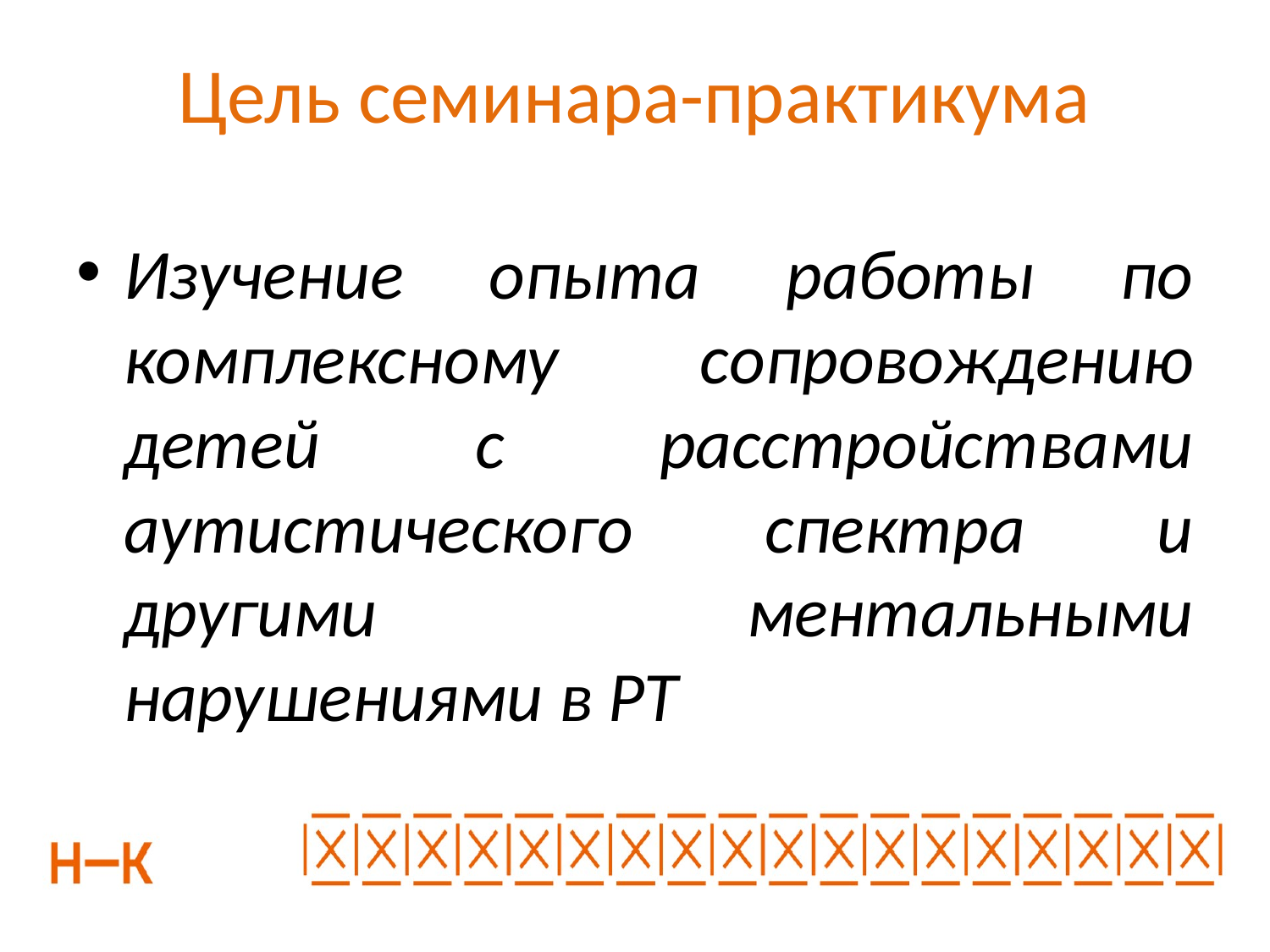

12.12.2023  День первый

# Цель семинара-практикума
Изучение опыта работы по комплексному сопровождению детей с расстройствами аутистического спектра и другими ментальными нарушениями в РТ